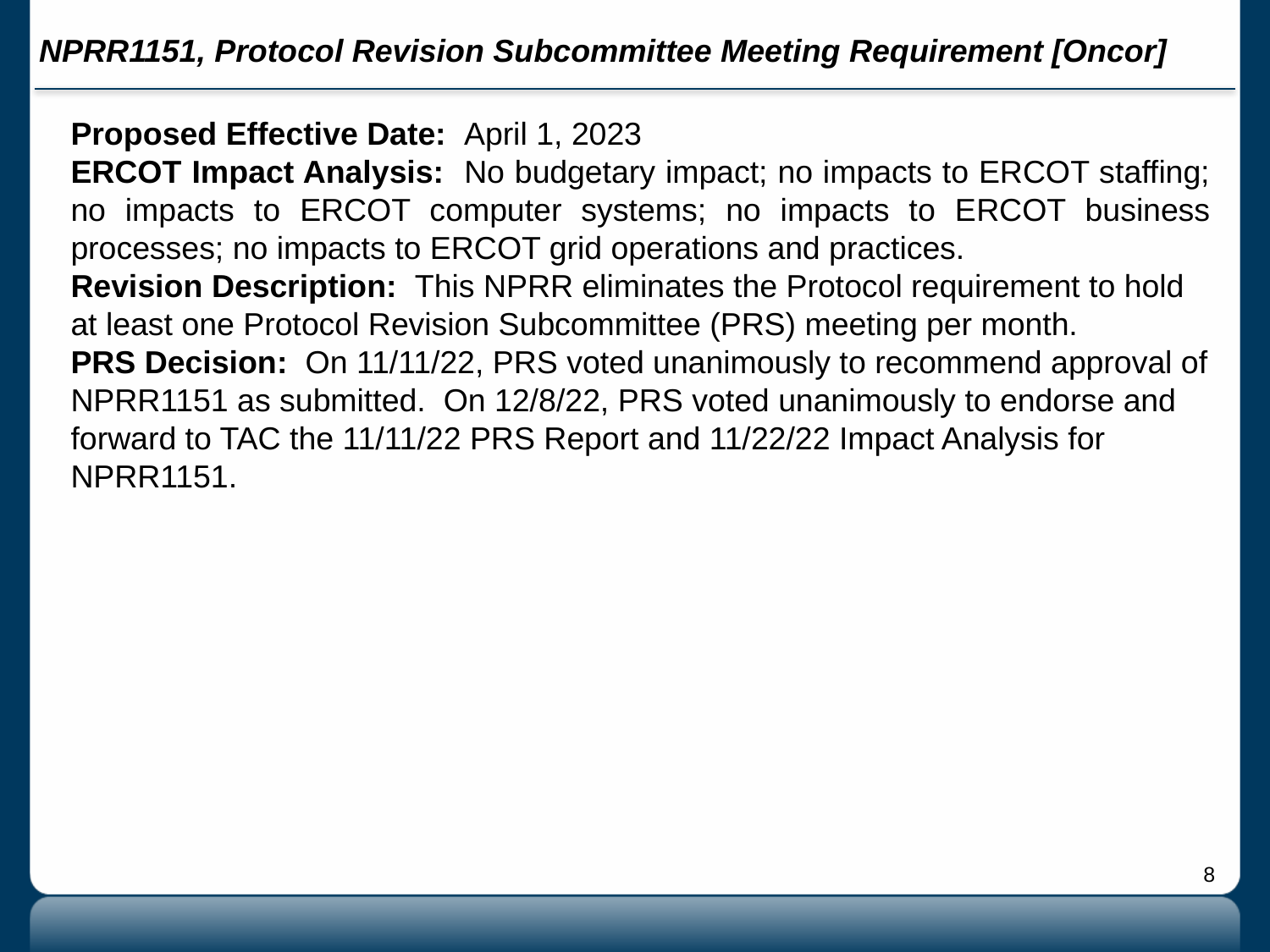

# NPRR1151, Protocol Revision Subcommittee Meeting Requirement [Oncor]
Proposed Effective Date:  April 1, 2023
ERCOT Impact Analysis:  No budgetary impact; no impacts to ERCOT staffing; no impacts to ERCOT computer systems; no impacts to ERCOT business processes; no impacts to ERCOT grid operations and practices.
Revision Description:  This NPRR eliminates the Protocol requirement to hold at least one Protocol Revision Subcommittee (PRS) meeting per month.
PRS Decision:  On 11/11/22, PRS voted unanimously to recommend approval of NPRR1151 as submitted.  On 12/8/22, PRS voted unanimously to endorse and forward to TAC the 11/11/22 PRS Report and 11/22/22 Impact Analysis for NPRR1151.